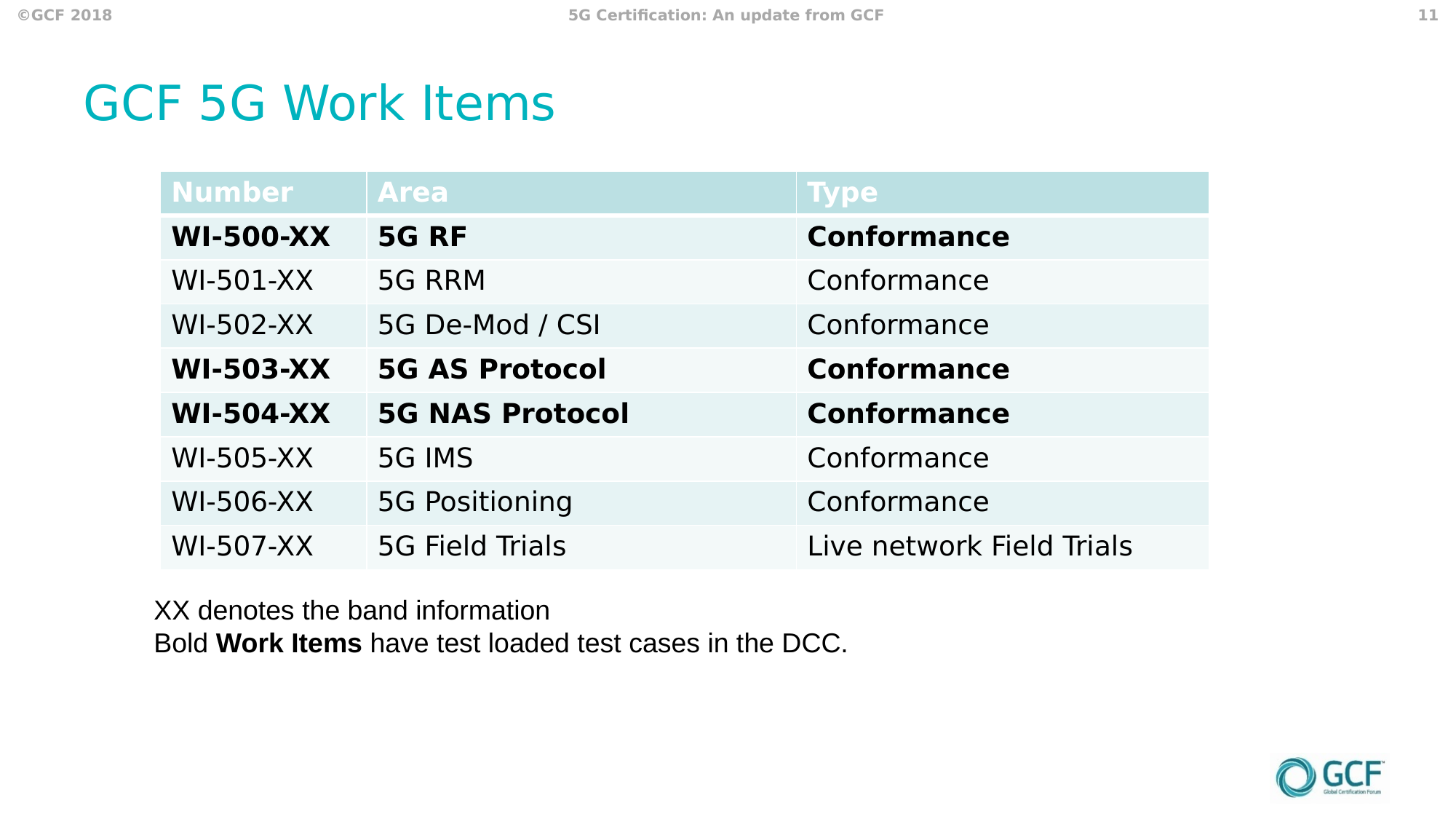

5G Certification: An update from GCF
11
# GCF 5G Work Items
| Number | Area | Type |
| --- | --- | --- |
| WI-500-XX | 5G RF | Conformance |
| WI-501-XX | 5G RRM | Conformance |
| WI-502-XX | 5G De-Mod / CSI | Conformance |
| WI-503-XX | 5G AS Protocol | Conformance |
| WI-504-XX | 5G NAS Protocol | Conformance |
| WI-505-XX | 5G IMS | Conformance |
| WI-506-XX | 5G Positioning | Conformance |
| WI-507-XX | 5G Field Trials | Live network Field Trials |
XX denotes the band information
Bold Work Items have test loaded test cases in the DCC.